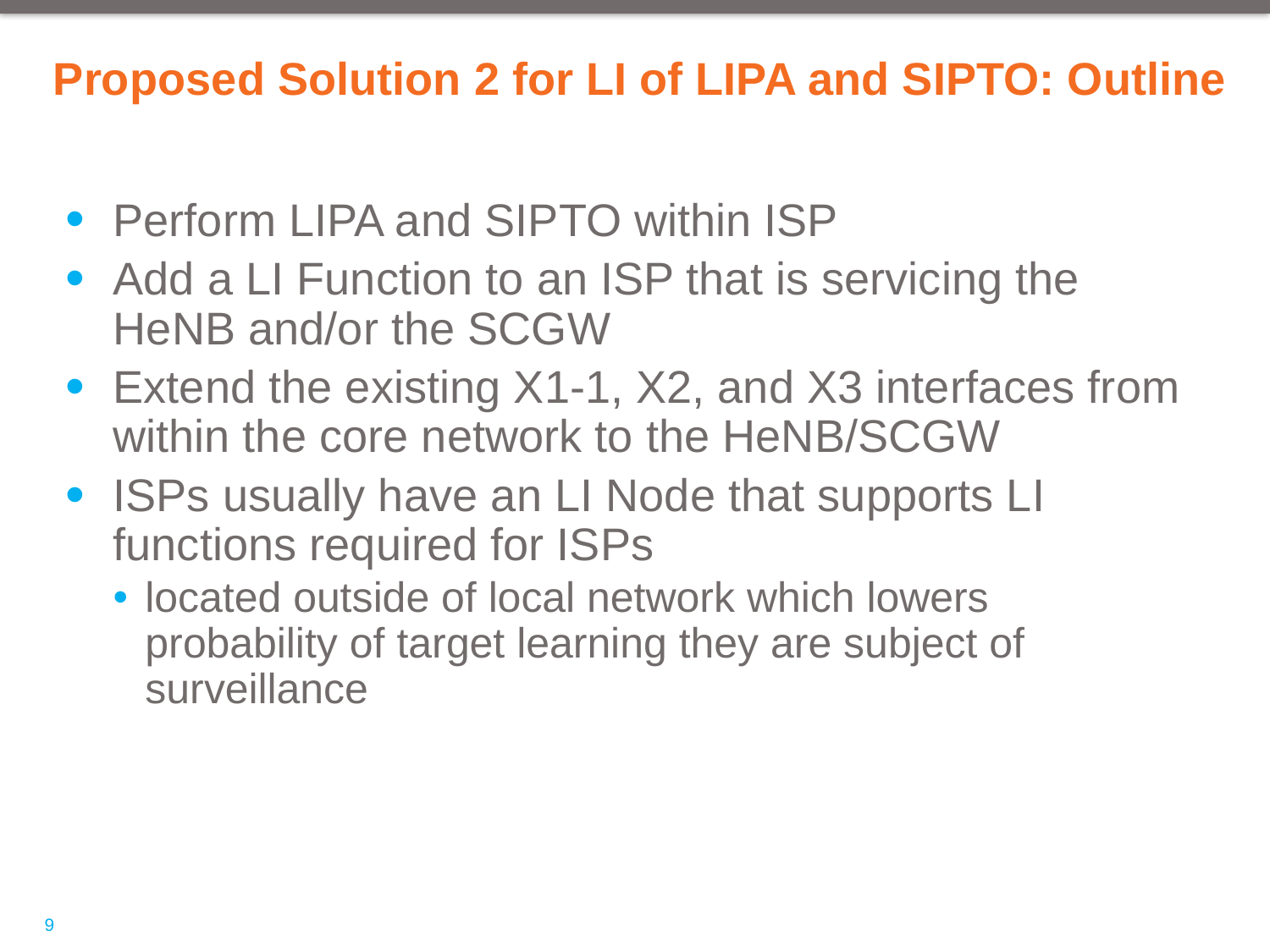

# Proposed Solution 2 for LI of LIPA and SIPTO: Outline
Perform LIPA and SIPTO within ISP
Add a LI Function to an ISP that is servicing the HeNB and/or the SCGW
Extend the existing X1-1, X2, and X3 interfaces from within the core network to the HeNB/SCGW
ISPs usually have an LI Node that supports LI functions required for ISPs
located outside of local network which lowers probability of target learning they are subject of surveillance